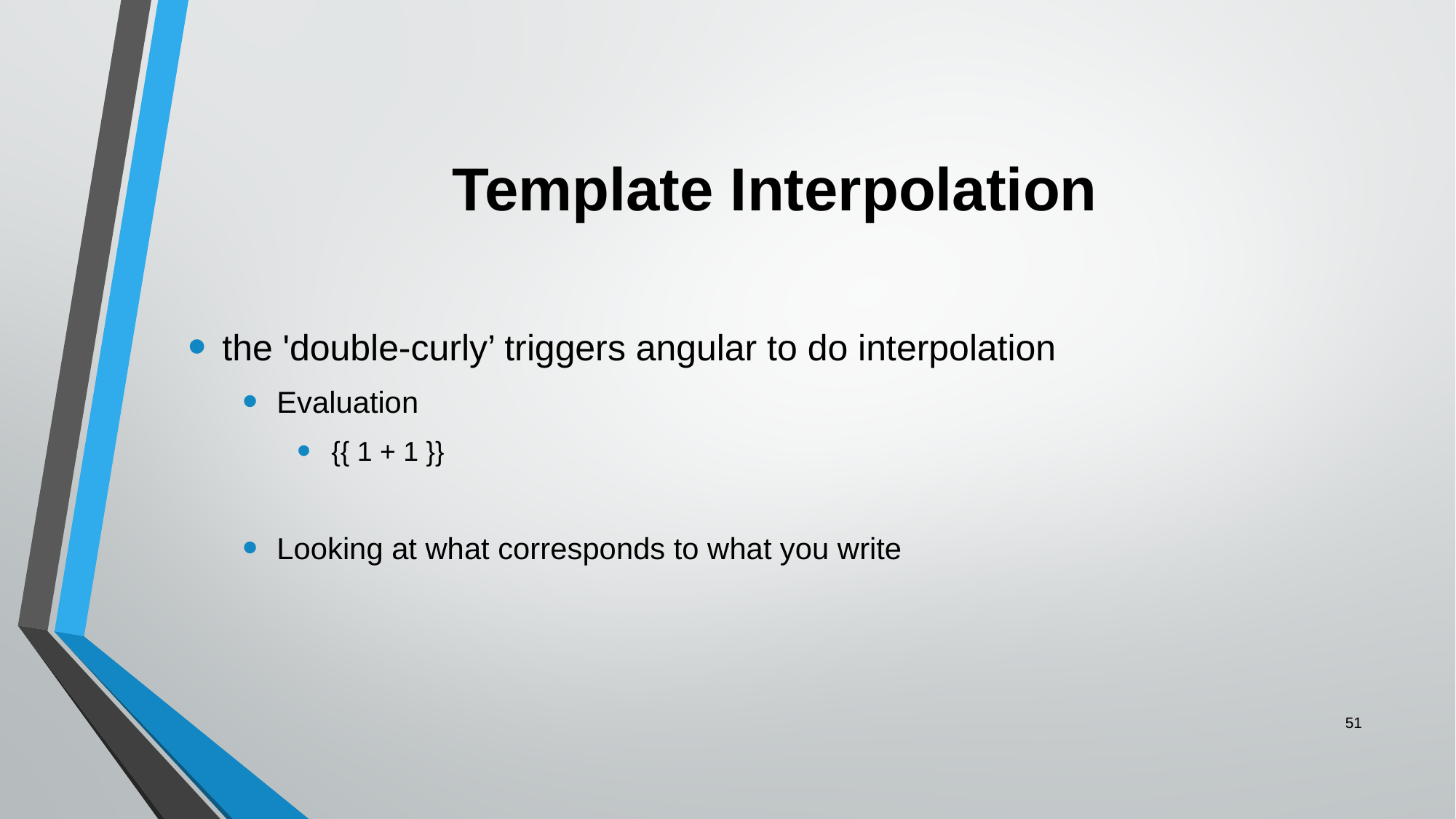

# Template Interpolation
the 'double-curly’ triggers angular to do interpolation
Evaluation
{{ 1 + 1 }}

Looking at what corresponds to what you write

51